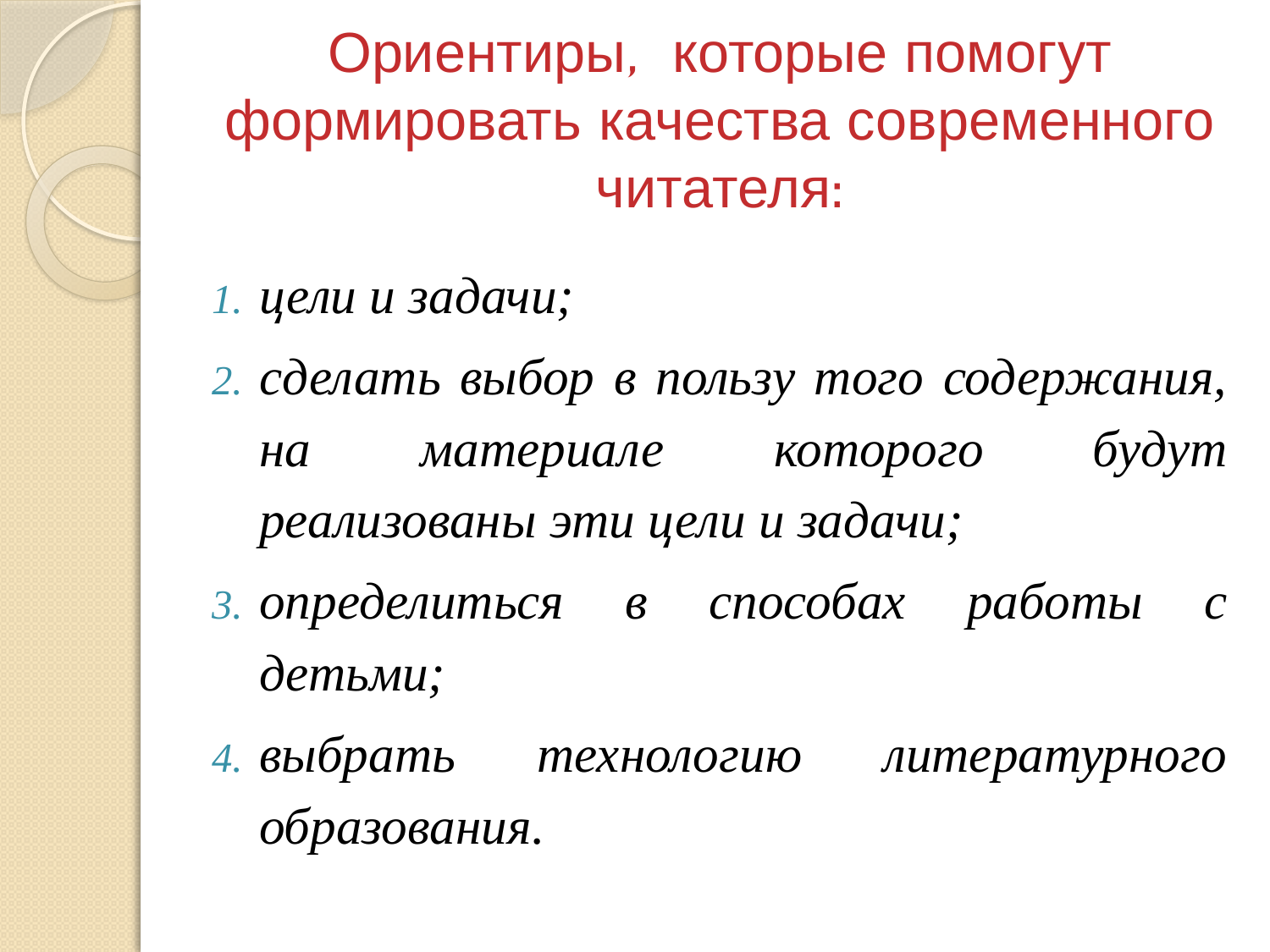

# Ориентиры,  которые помогут формировать качества современного читателя:
цели и задачи;
сделать выбор в пользу того содержания, на материале которого будут реализованы эти цели и задачи;
определиться в способах работы с детьми;
выбрать технологию литературного образования.